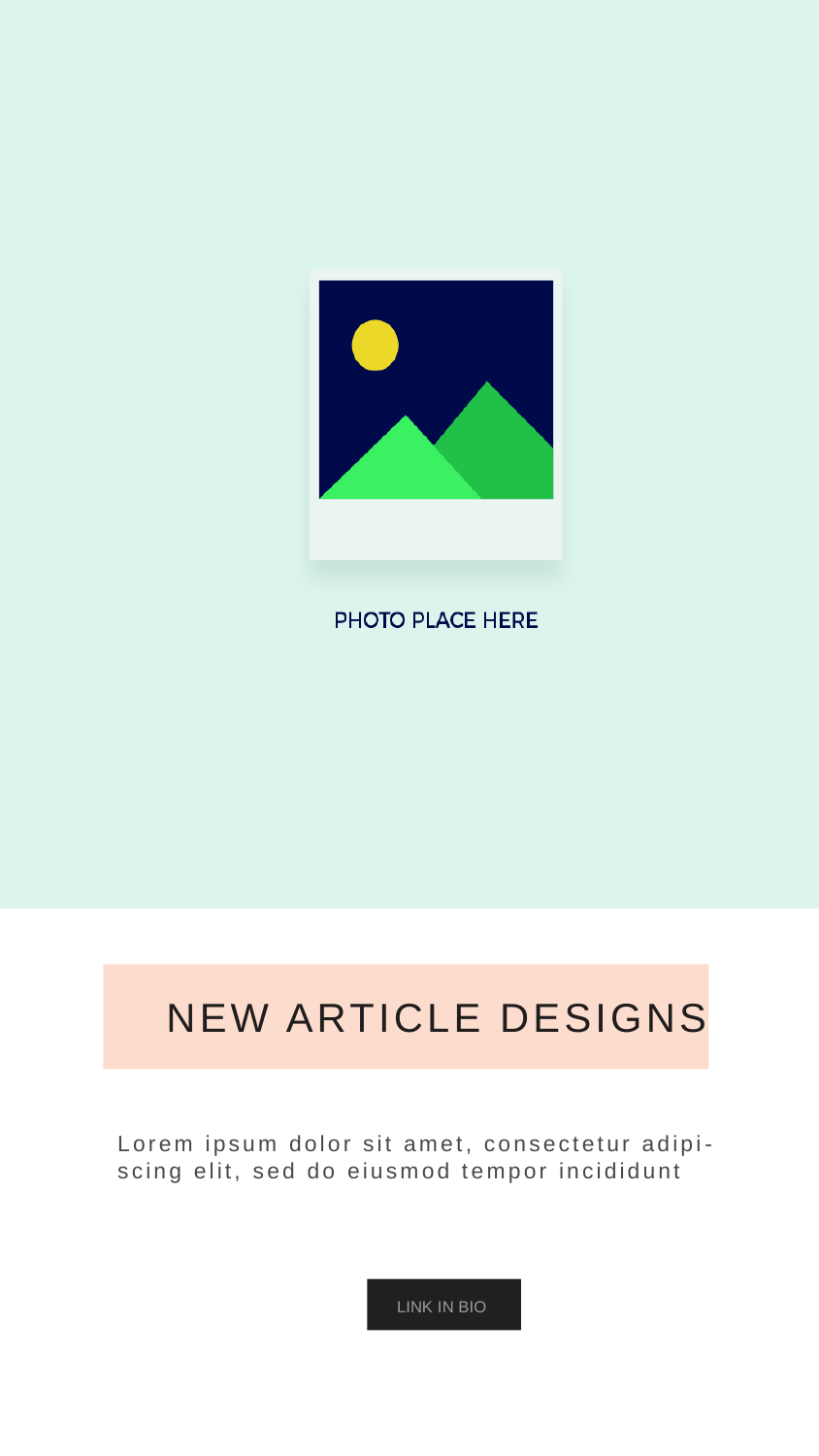

NEW ARTICLE DESIGNS
Lorem ipsum dolor sit amet, consectetur adipi-scing elit, sed do eiusmod tempor incididunt

LINK IN BIO